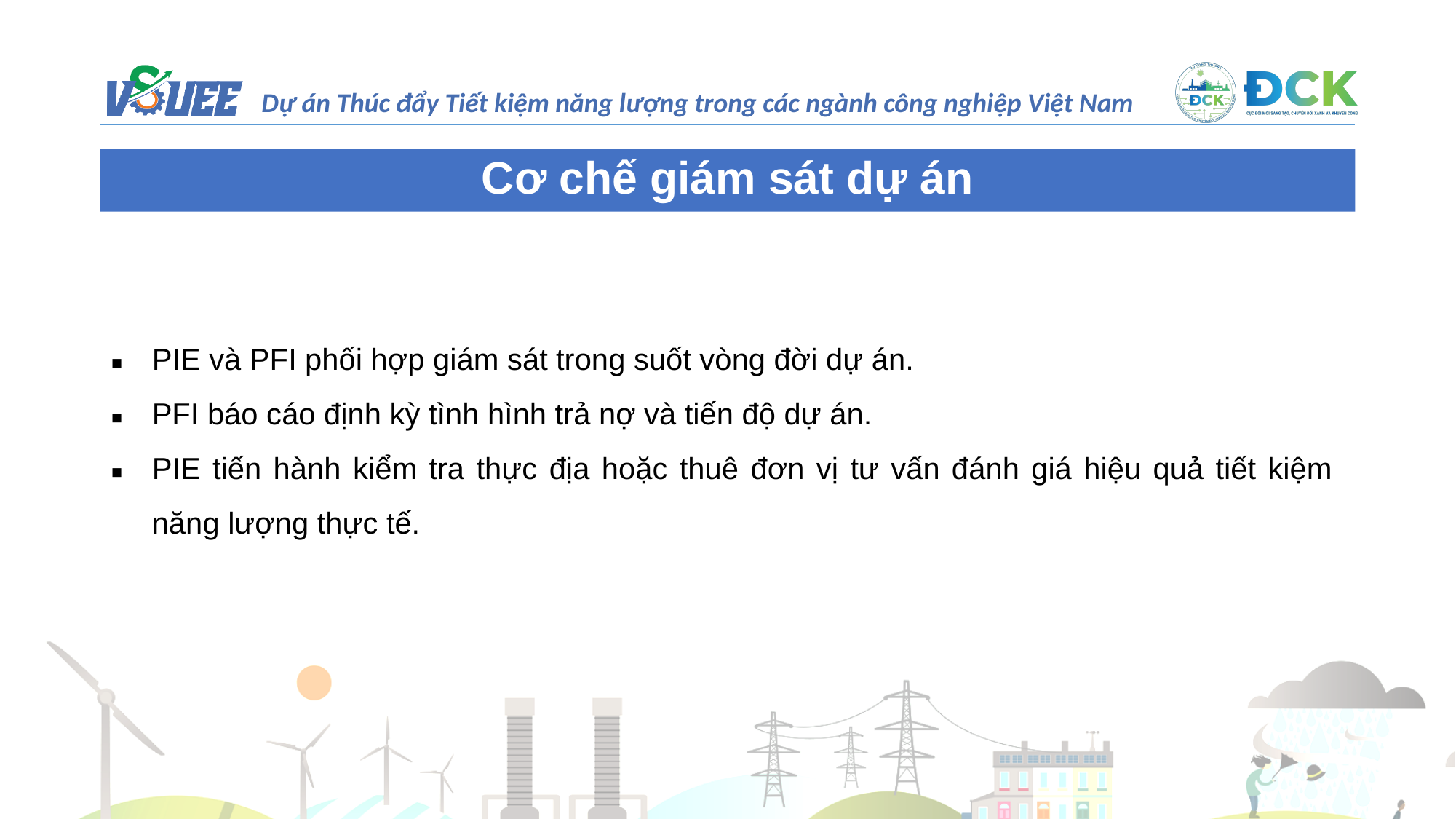

Cơ chế giám sát dự án
PIE và PFI phối hợp giám sát trong suốt vòng đời dự án.
PFI báo cáo định kỳ tình hình trả nợ và tiến độ dự án.
PIE tiến hành kiểm tra thực địa hoặc thuê đơn vị tư vấn đánh giá hiệu quả tiết kiệm năng lượng thực tế.